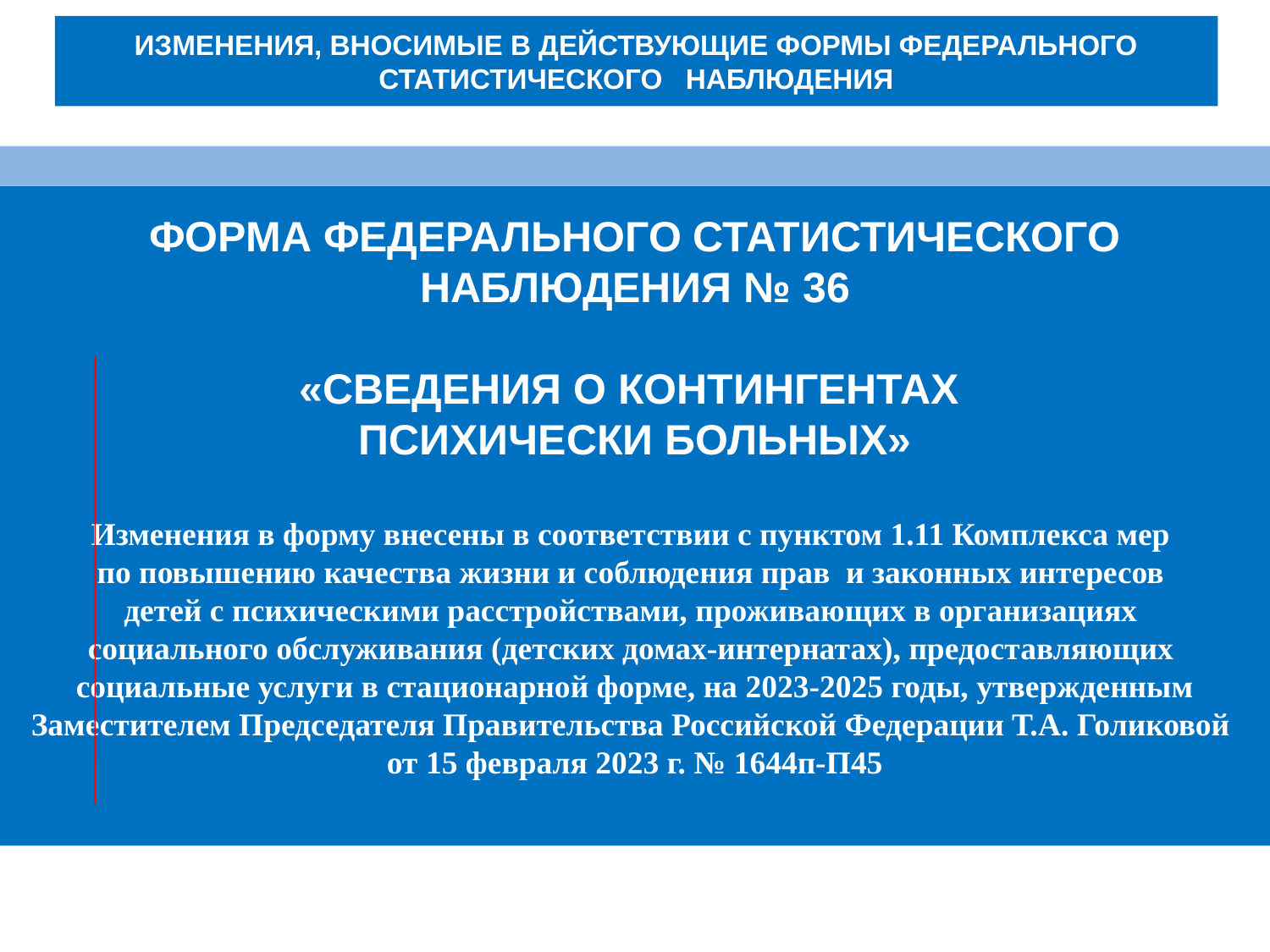

ИЗМЕНЕНИЯ, ВНОСИМЫЕ В ДЕЙСТВУЮЩИЕ ФОРМЫ ФЕДЕРАЛЬНОГО СТАТИСТИЧЕСКОГО   НАБЛЮДЕНИЯ

ФОРМА ФЕДЕРАЛЬНОГО СТАТИСТИЧЕСКОГО НАБЛЮДЕНИЯ № 36

«СВЕДЕНИЯ О КОНТИНГЕНТАХ
ПСИХИЧЕСКИ БОЛЬНЫХ»

Изменения в форму внесены в соответствии с пунктом 1.11 Комплекса мер
по повышению качества жизни и соблюдения прав  и законных интересов
детей с психическими расстройствами, проживающих в организациях
социального обслуживания (детских домах-интернатах), предоставляющих
социальные услуги в стационарной форме, на 2023-2025 годы, утвержденным Заместителем Председателя Правительства Российской Федерации Т.А. Голиковой
от 15 февраля 2023 г. № 1644п-П45